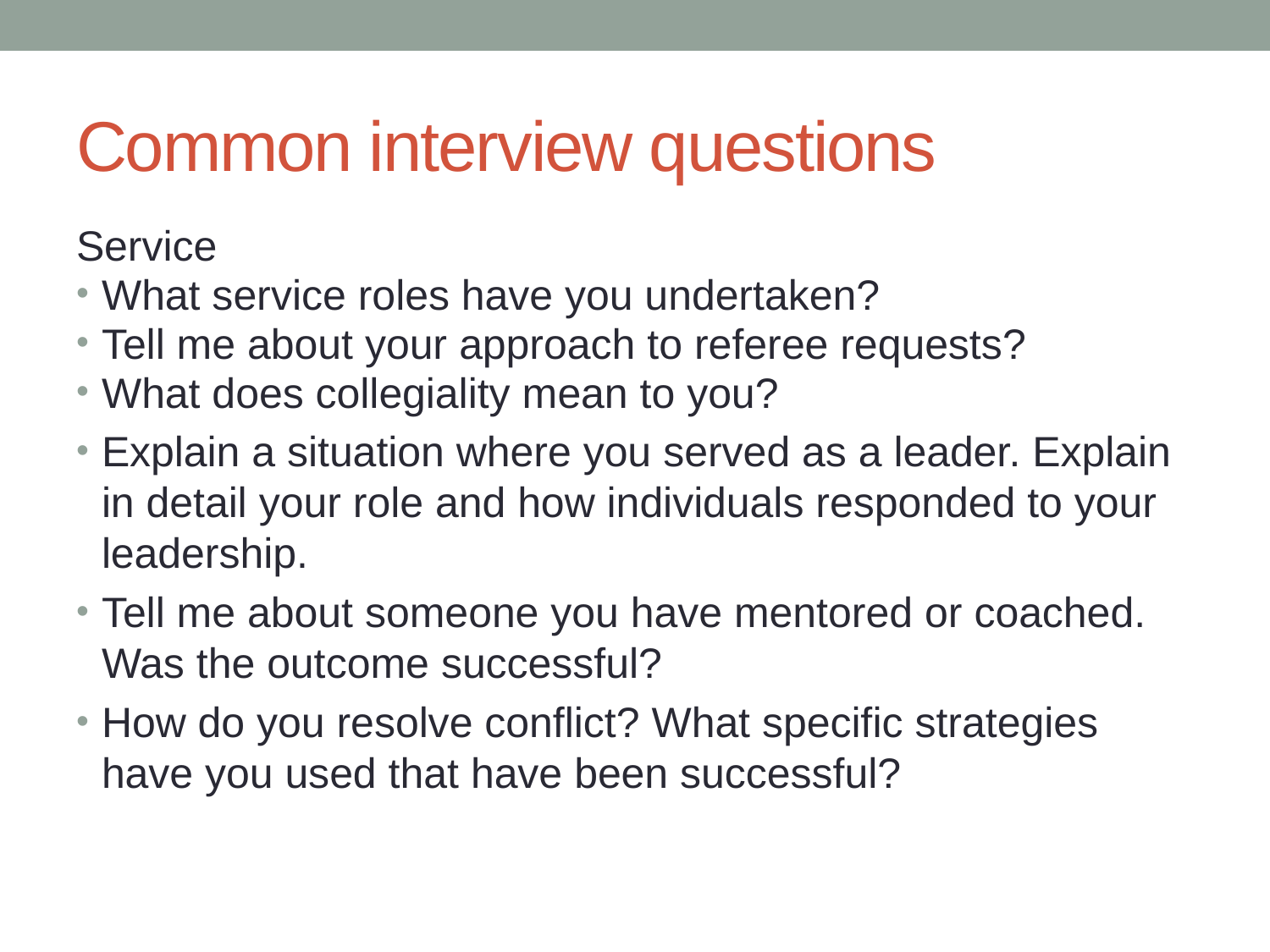

# Common interview questions
Service
What service roles have you undertaken?
Tell me about your approach to referee requests?
What does collegiality mean to you?
Explain a situation where you served as a leader. Explain in detail your role and how individuals responded to your leadership.
Tell me about someone you have mentored or coached.  Was the outcome successful?
How do you resolve conflict? What specific strategies have you used that have been successful?